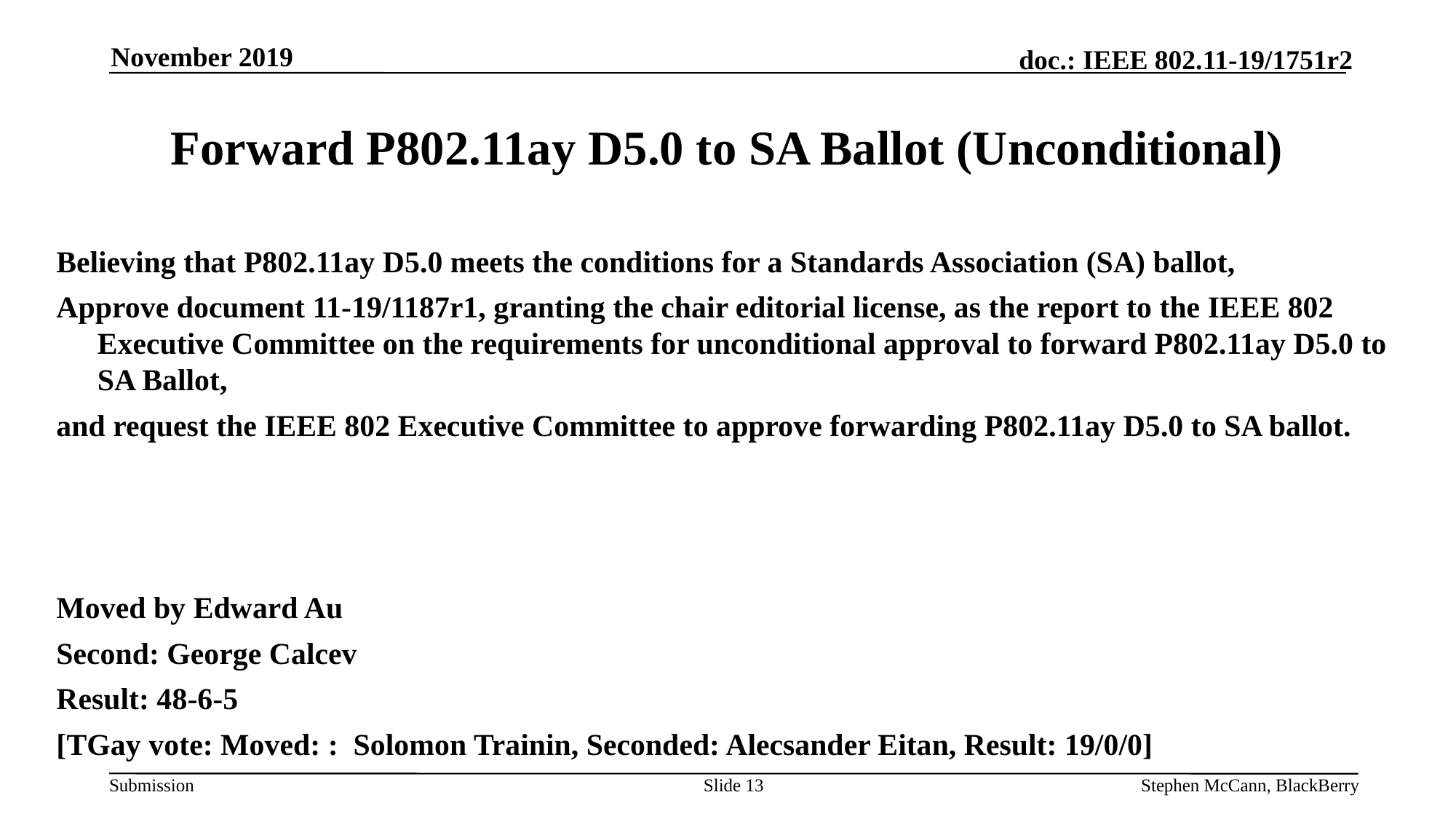

November 2019
# Forward P802.11ay D5.0 to SA Ballot (Unconditional)
Believing that P802.11ay D5.0 meets the conditions for a Standards Association (SA) ballot,
Approve document 11-19/1187r1, granting the chair editorial license, as the report to the IEEE 802 Executive Committee on the requirements for unconditional approval to forward P802.11ay D5.0 to SA Ballot,
and request the IEEE 802 Executive Committee to approve forwarding P802.11ay D5.0 to SA ballot.

Moved by Edward Au
Second: George Calcev
Result: 48-6-5
[TGay vote: Moved: :  Solomon Trainin, Seconded: Alecsander Eitan, Result: 19/0/0]

Slide 13
Stephen McCann, BlackBerry